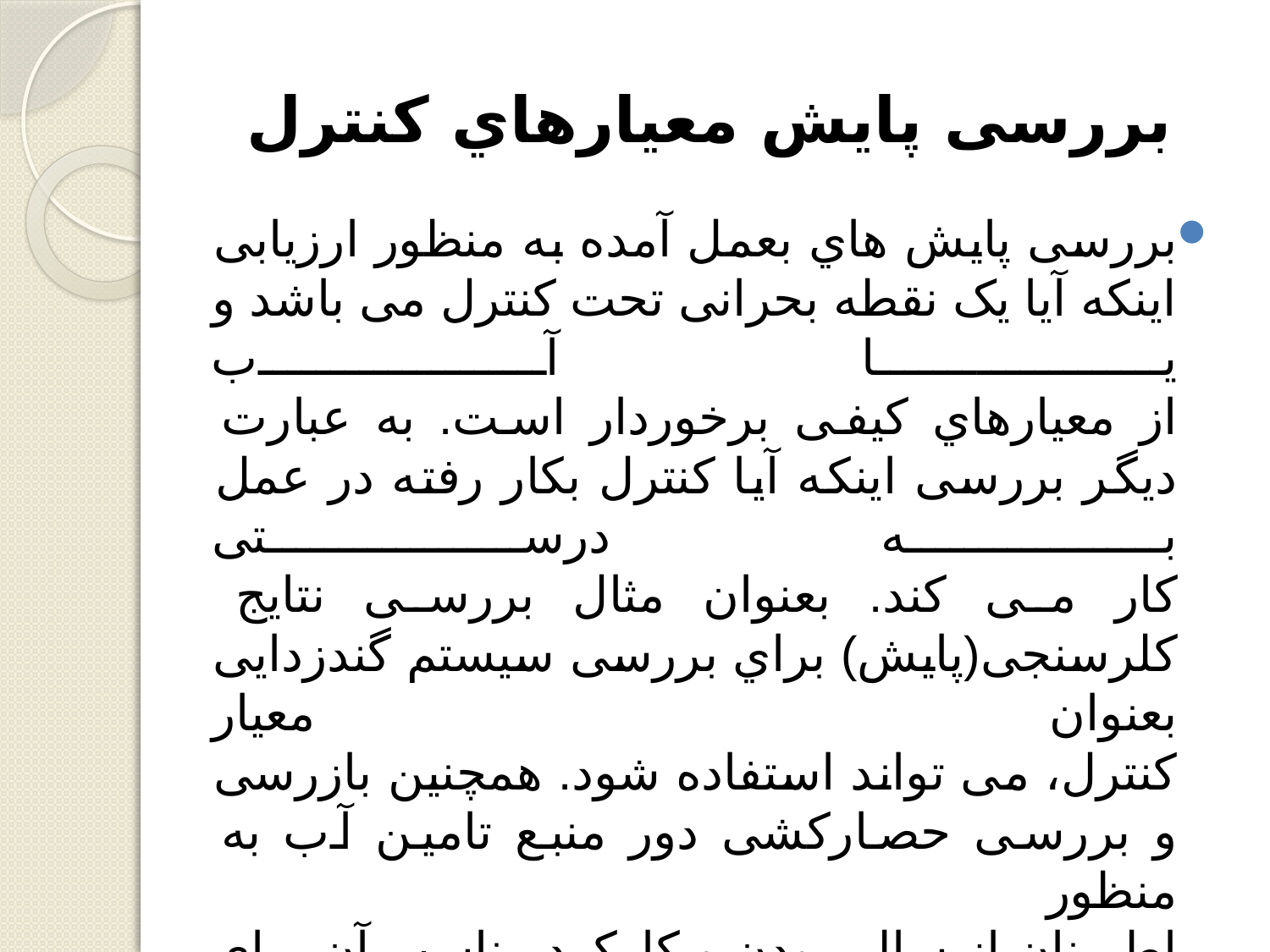

# بررسی پایش معیارهاي کنترل
بررسی پایش هاي بعمل آمده به منظور ارزیابی اینکه آیا یک نقطه بحرانی تحت کنترل می باشد و یا آب
از معیارهاي کیفی برخوردار است. به عبارت دیگر بررسی اینکه آیا کنترل بکار رفته در عمل به درستی
کار می کند. بعنوان مثال بررسی نتایج کلرسنجی(پایش) براي بررسی سیستم گندزدایی بعنوان معیار
کنترل، می تواند استفاده شود. همچنین بازرسی و بررسی حصارکشی دور منبع تامین آب به منظور
اطمینان از سالم بودن و کارکرد مناسب آن براي جلوگیري از ورود حیوانات بعنوان بررسی پایش
معیار کنترل به حساب می آید.